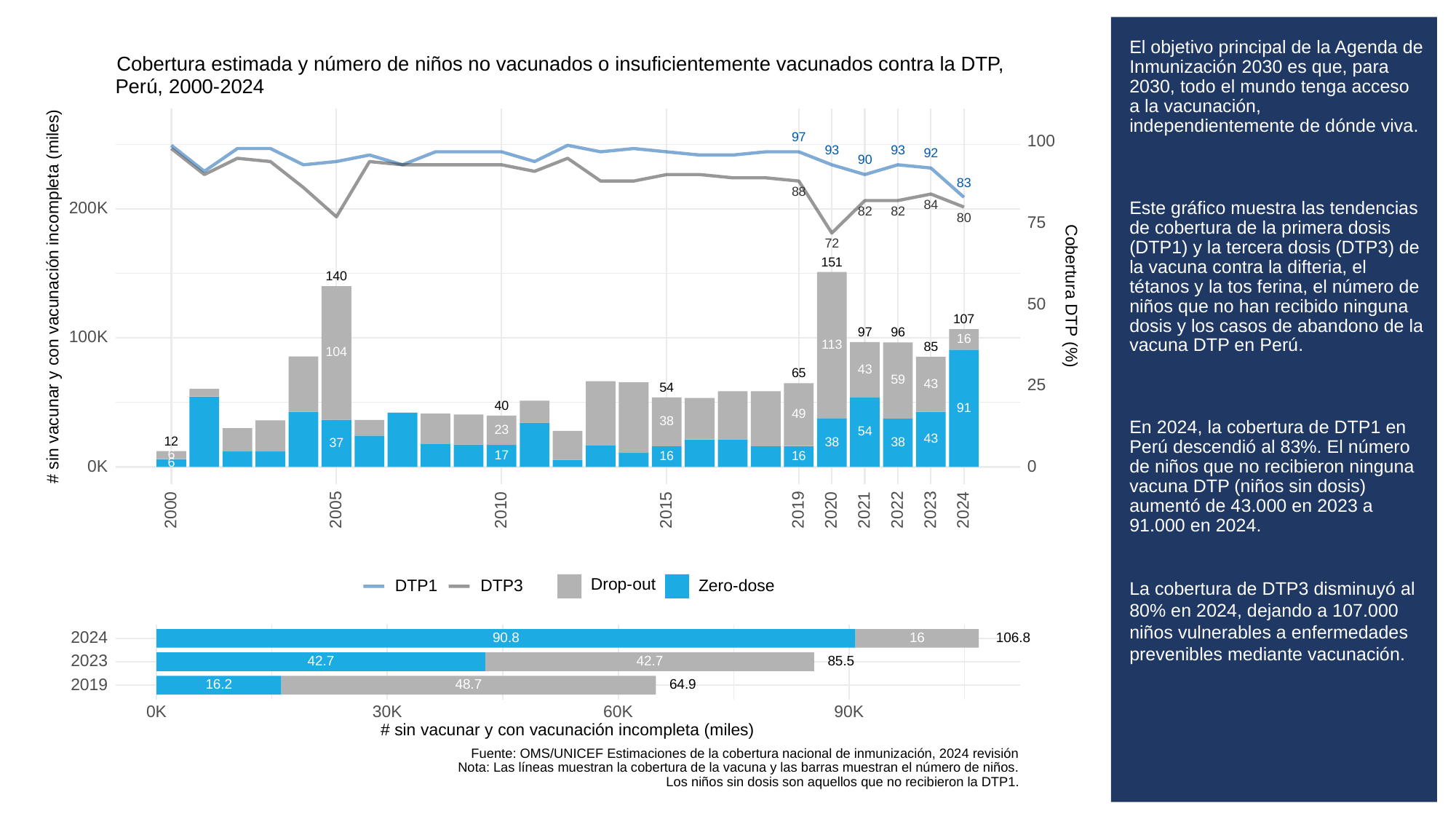

# El objetivo principal de la Agenda de Inmunización 2030 es que, para 2030, todo el mundo tenga acceso a la vacunación, independientemente de dónde viva.

Este gráfico muestra las tendencias de cobertura de la primera dosis (DTP1) y la tercera dosis (DTP3) de la vacuna contra la difteria, el tétanos y la tos ferina, el número de niños que no han recibido ninguna dosis y los casos de abandono de la vacuna DTP en Perú.

En 2024, la cobertura de DTP1 en Perú descendió al 83%. El número de niños que no recibieron ninguna vacuna DTP (niños sin dosis) aumentó de 43.000 en 2023 a 91.000 en 2024.

La cobertura de DTP3 disminuyó al 80% en 2024, dejando a 107.000 niños vulnerables a enfermedades prevenibles mediante vacunación.

Cobertura estimada y número de niños no vacunados o insuficientemente vacunados contra la DTP,
Perú, 2000-2024

97
100

93
93

92
90
83
88
84
200K
82
82

80
75
72
151

140

# sin vacunar y con vacunación incompleta (miles)
Cobertura DTP (%)
50
107
97
96

100K
16

113

85
104

43
65
59
43
25

54

40

91
49

38

23
54

43

12
38
38
37

6

17

16
16

6

0K
0

2023
2000
2005
2010
2015
2019
2020
2021
2022
2024

Drop-out
DTP3
Zero-dose
DTP1

2024
90.8
16
106.8

2023
85.5
42.7
42.7

2019
16.2
48.7
64.9

30K
0K
60K
90K
# sin vacunar y con vacunación incompleta (miles)
Fuente: OMS/UNICEF Estimaciones de la cobertura nacional de inmunización, 2024 revisión
Nota: Las líneas muestran la cobertura de la vacuna y las barras muestran el número de niños.
Los niños sin dosis son aquellos que no recibieron la DTP1.